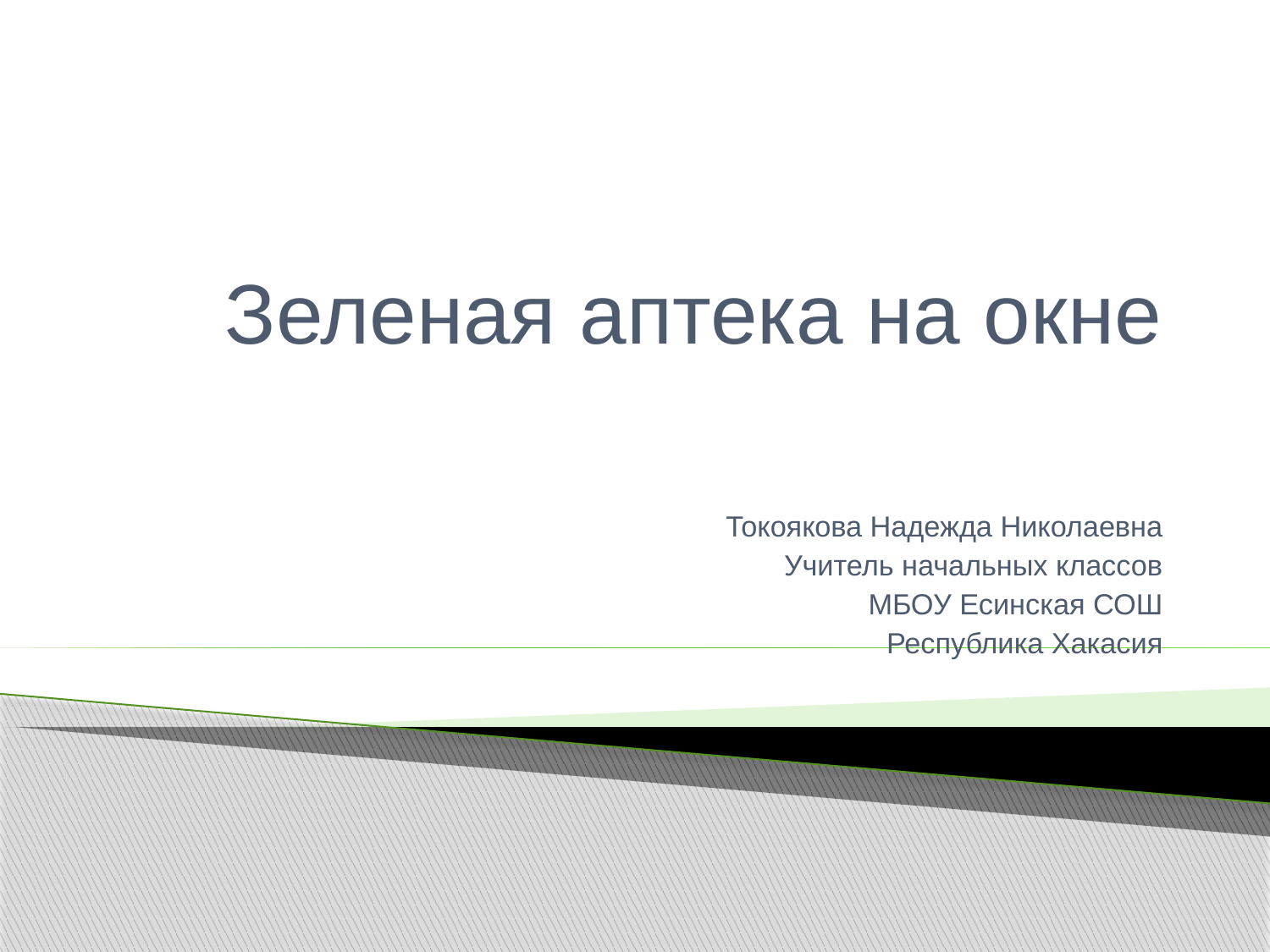

# Зеленая аптека на окне
Токоякова Надежда Николаевна
Учитель начальных классов
МБОУ Есинская СОШ
Республика Хакасия